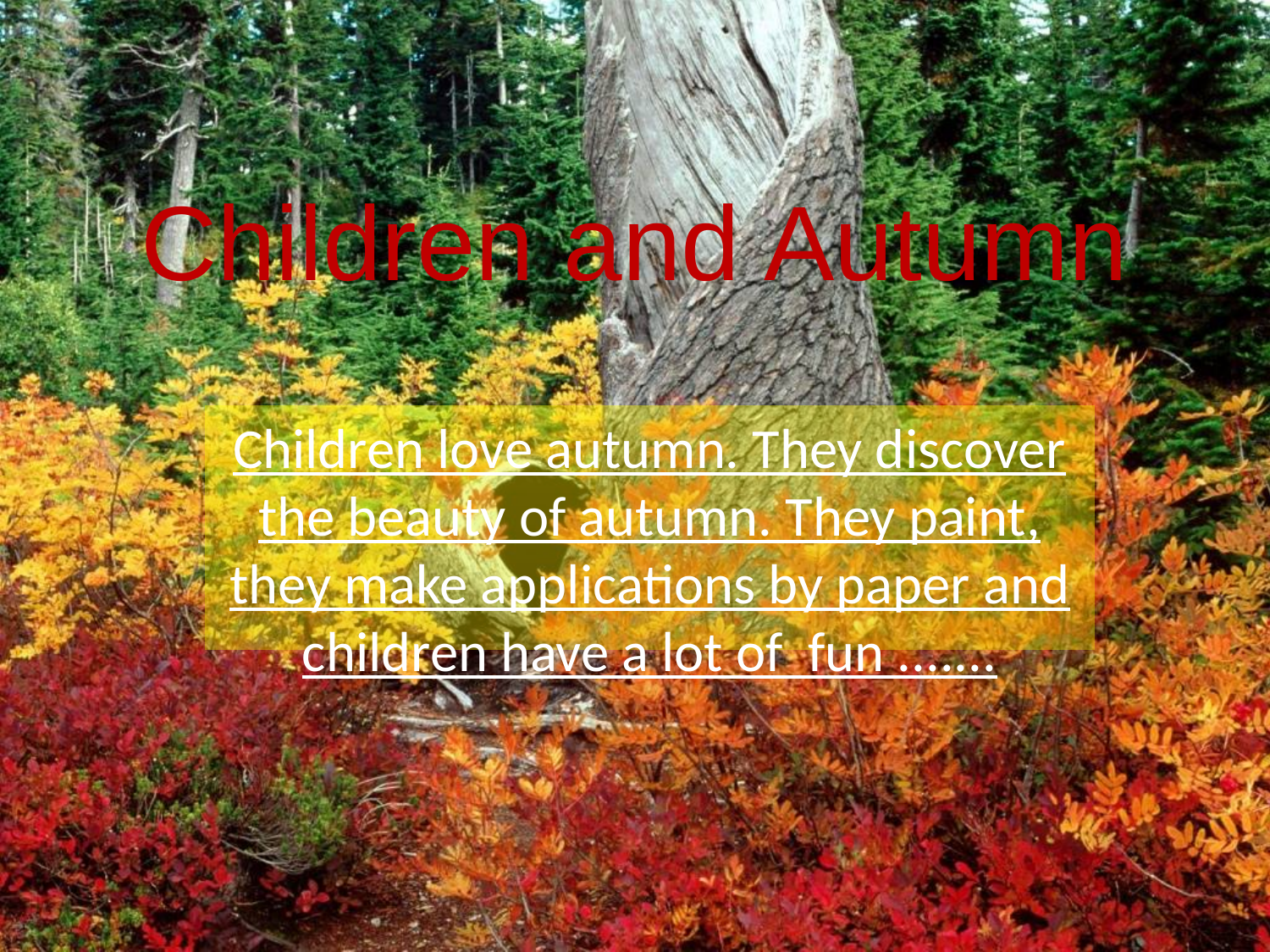

# Children and Autumn
Children love autumn. They discover the beauty of autumn. They paint, they make applications by paper and children have a lot of  fun .......